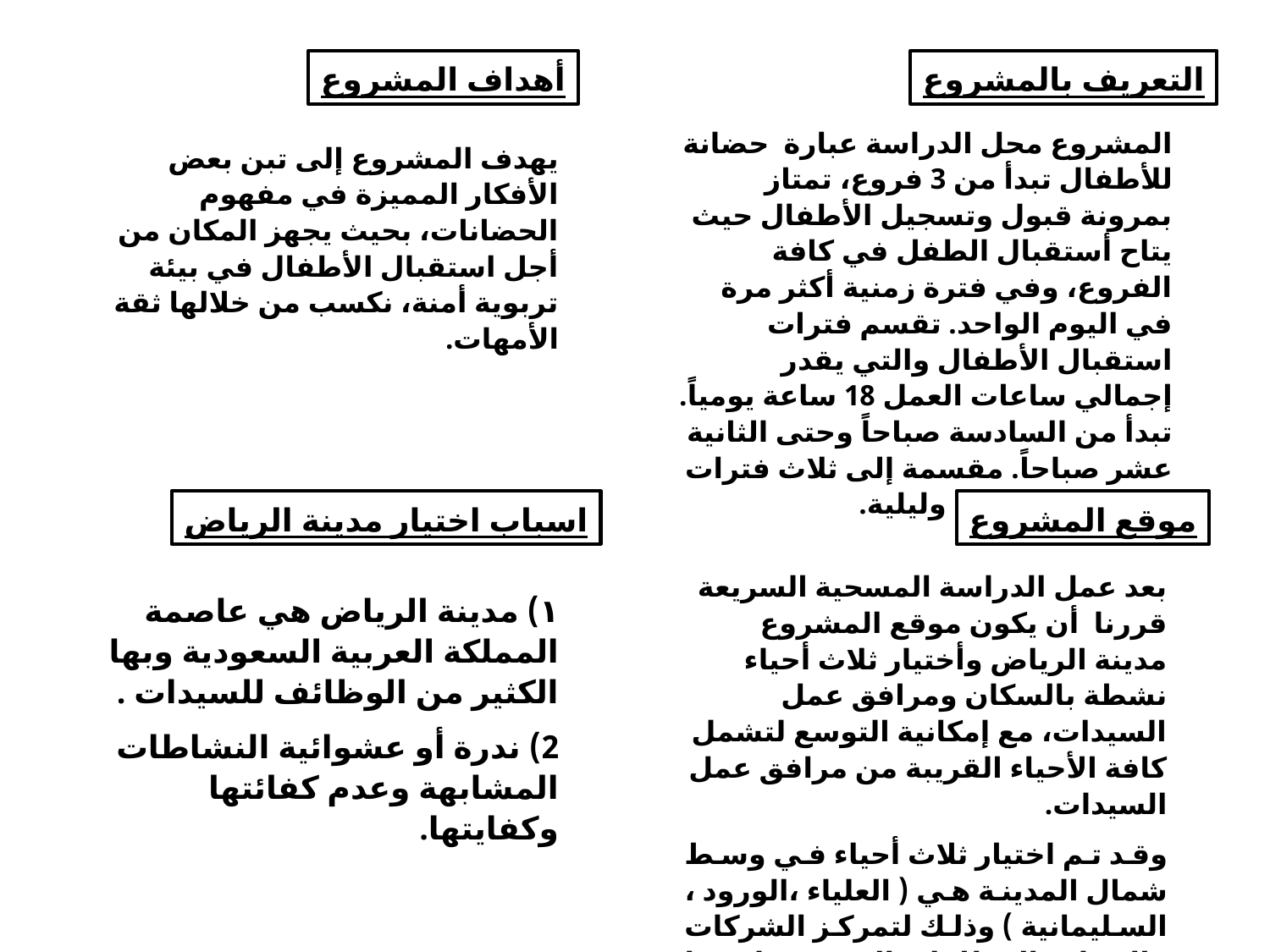

أهداف المشروع
التعريف بالمشروع
المشروع محل الدراسة عبارة  حضانة للأطفال تبدأ من 3 فروع، تمتاز بمرونة قبول وتسجيل الأطفال حيث يتاح أستقبال الطفل في كافة الفروع، وفي فترة زمنية أكثر مرة في اليوم الواحد. تقسم فترات استقبال الأطفال والتي يقدر إجمالي ساعات العمل 18 ساعة يومياً. تبدأ من السادسة صباحاً وحتى الثانية عشر صباحاً. مقسمة إلى ثلاث فترات صباحية ومسائية وليلية.
يهدف المشروع إلى تبن بعض الأفكار المميزة في مفهوم الحضانات، بحيث يجهز المكان من أجل استقبال الأطفال في بيئة تربوية أمنة، نكسب من خلالها ثقة الأمهات.
موقع المشروع
اسباب اختيار مدينة الرياض
بعد عمل الدراسة المسحية السريعة  قررنا  أن يكون موقع المشروع مدينة الرياض وأختيار ثلاث أحياء نشطة بالسكان ومرافق عمل السيدات، مع إمكانية التوسع لتشمل كافة الأحياء القريبة من مرافق عمل السيدات.
وقد تم اختيار ثلاث أحياء في وسط شمال المدينة هي ( العلياء ،الورود ، السليمانية ) وذلك لتمركز الشركات والبنوك والقطاعات التي تعمل بها المرأة.
١) مدينة الرياض هي عاصمة المملكة العربية السعودية وبها الكثير من الوظائف للسيدات .
2) ندرة أو عشوائية النشاطات المشابهة وعدم كفائتها وكفايتها.